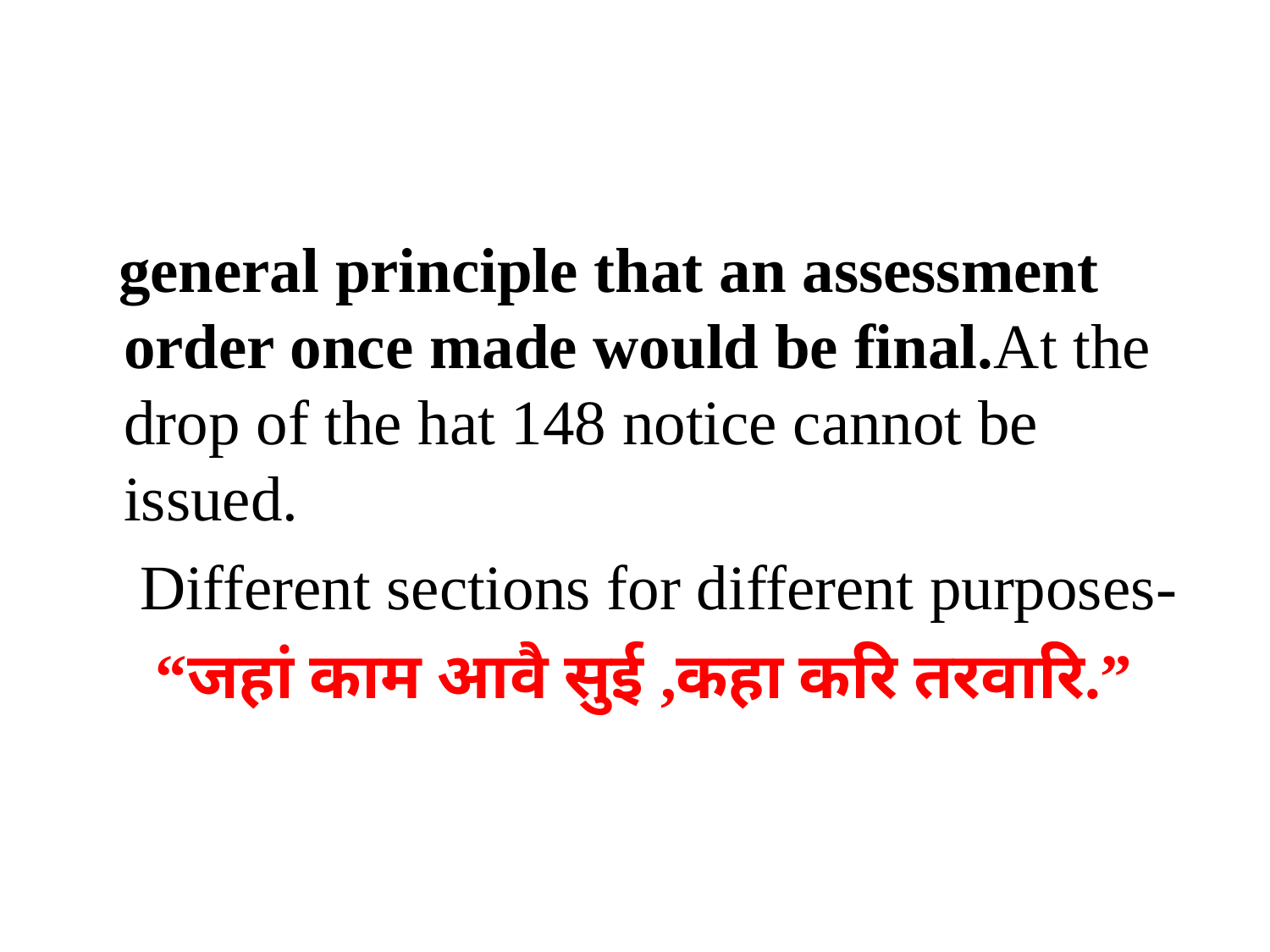

#
   general principle that an assessment order once made would be final.At the drop of the hat 148 notice cannot be issued.
    Different sections for different purposes-
     “जहां काम आवै सुई ,कहा करि तरवारि.”